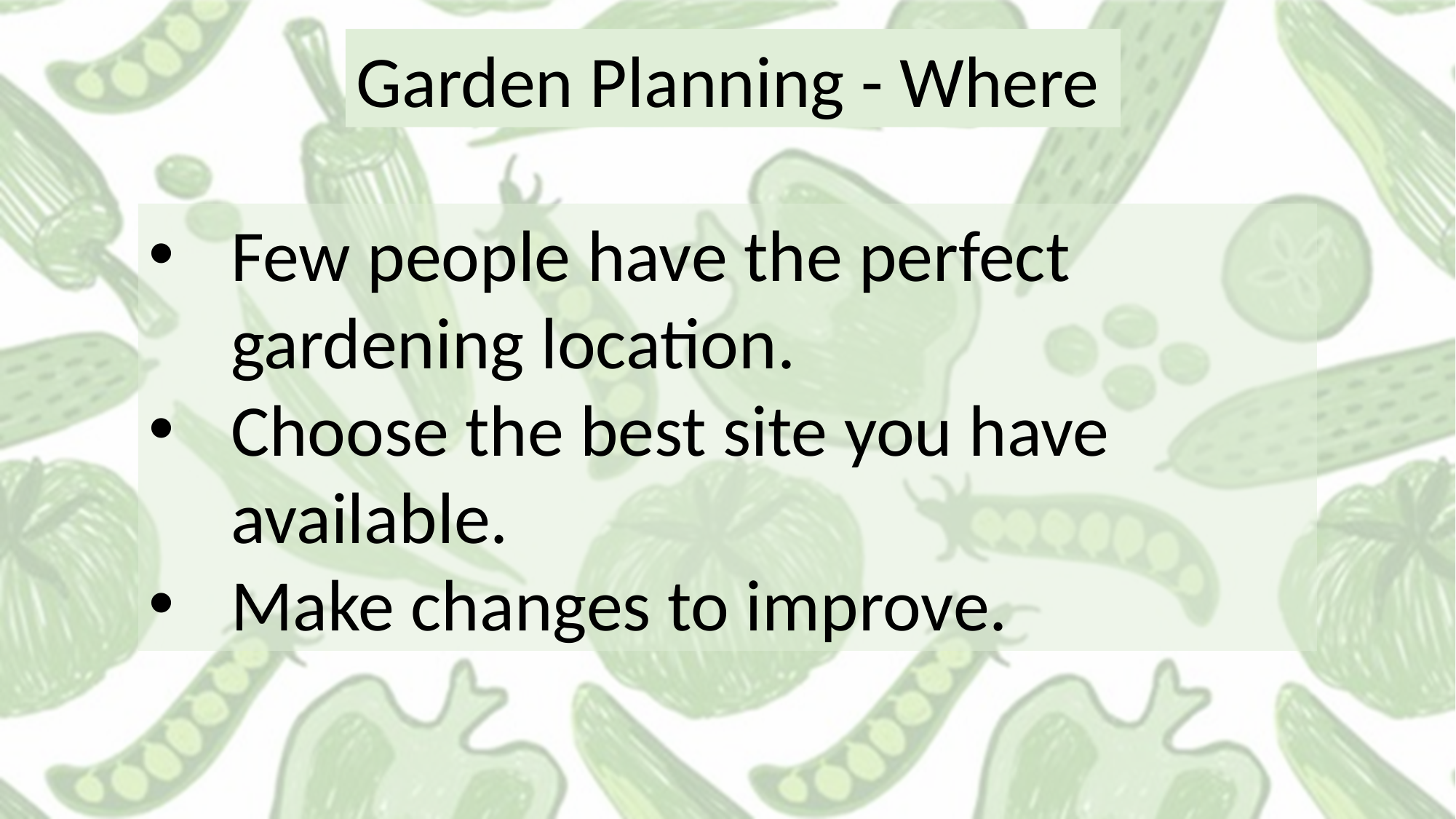

Garden Planning - Where
Few people have the perfect gardening location.
Choose the best site you have available.
Make changes to improve.